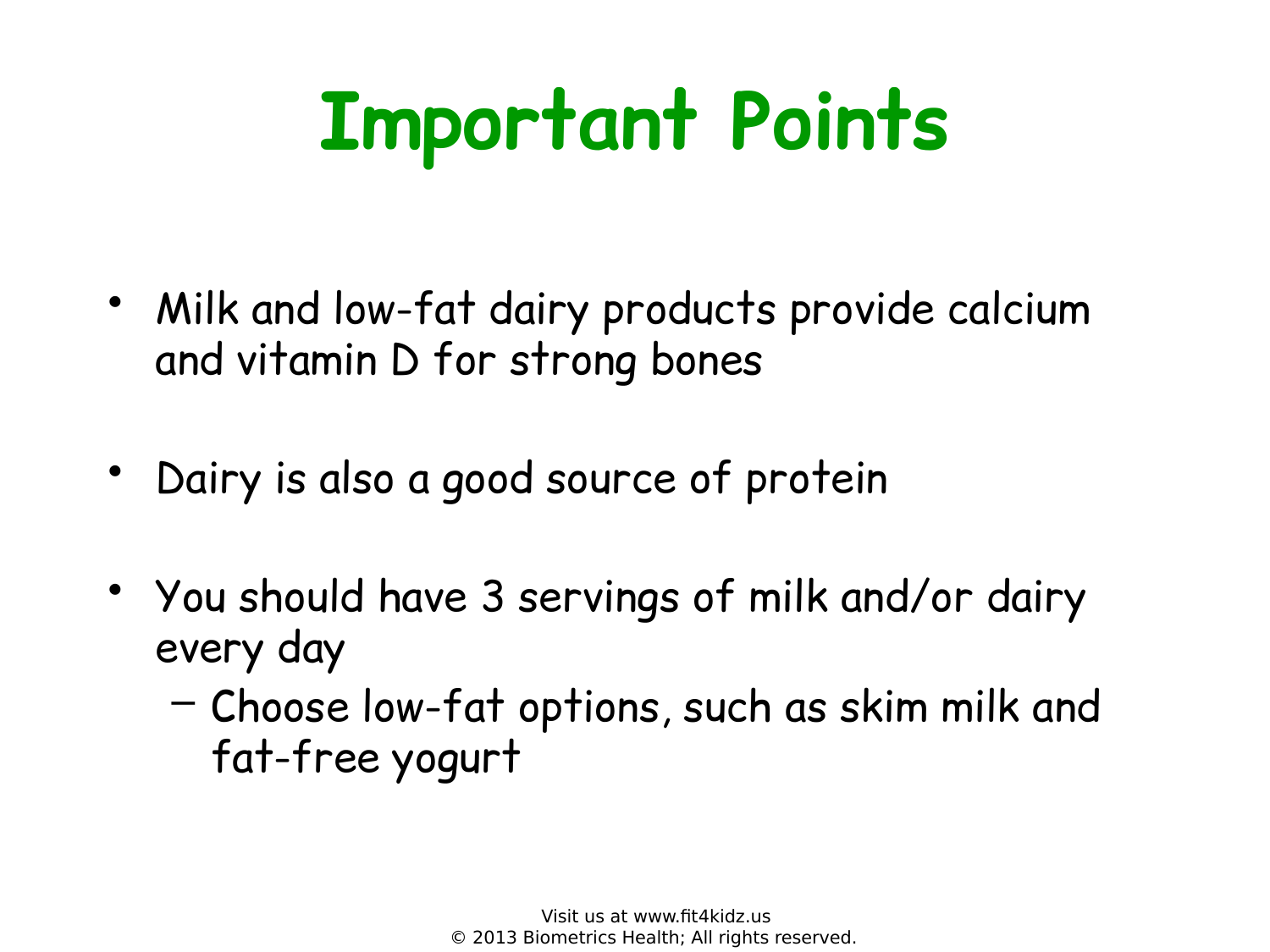

# Important Points
Milk and low-fat dairy products provide calcium and vitamin D for strong bones

Dairy is also a good source of protein

You should have 3 servings of milk and/or dairy every day
Choose low-fat options, such as skim milk and fat-free yogurt
Visit us at www.fit4kidz.us
© 2013 Biometrics Health; All rights reserved.